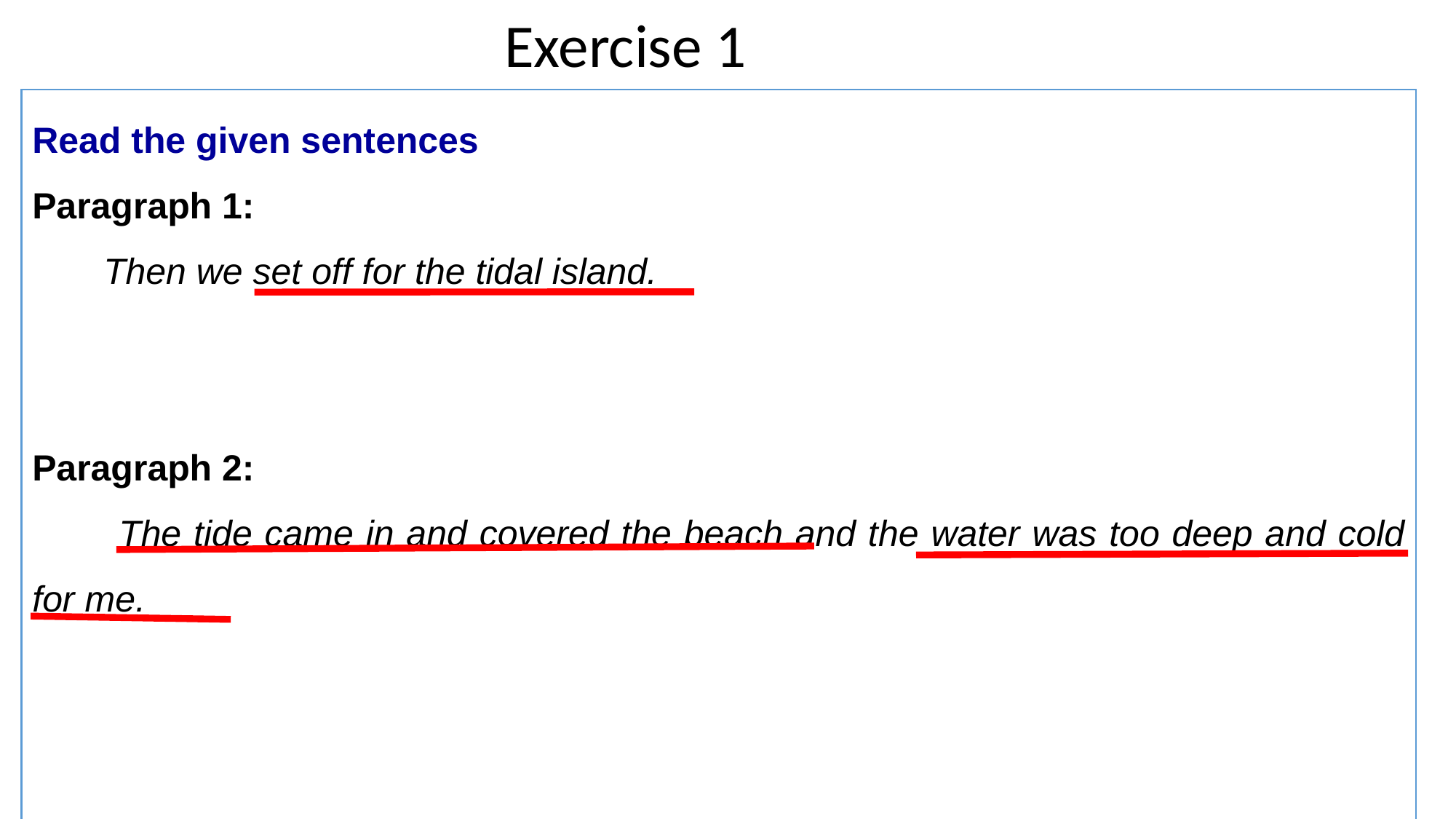

Exercise 1
Read the given sentences
Paragraph 1:
       Then we set off for the tidal island.

Paragraph 2:
       The tide came in and covered the beach and the water was too deep and cold for me.